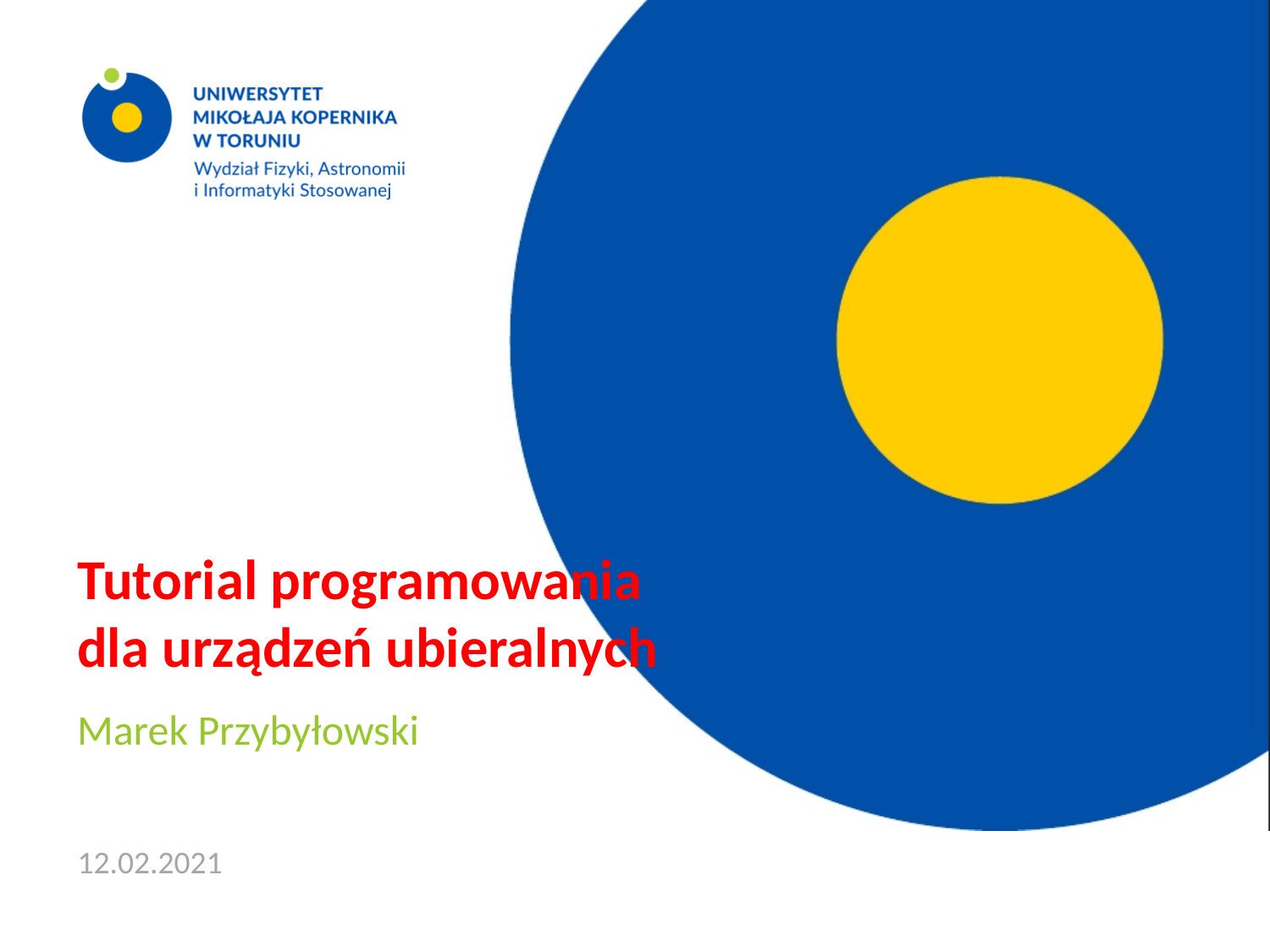

# Tutorial programowania dla urządzeń ubieralnych
Marek Przybyłowski